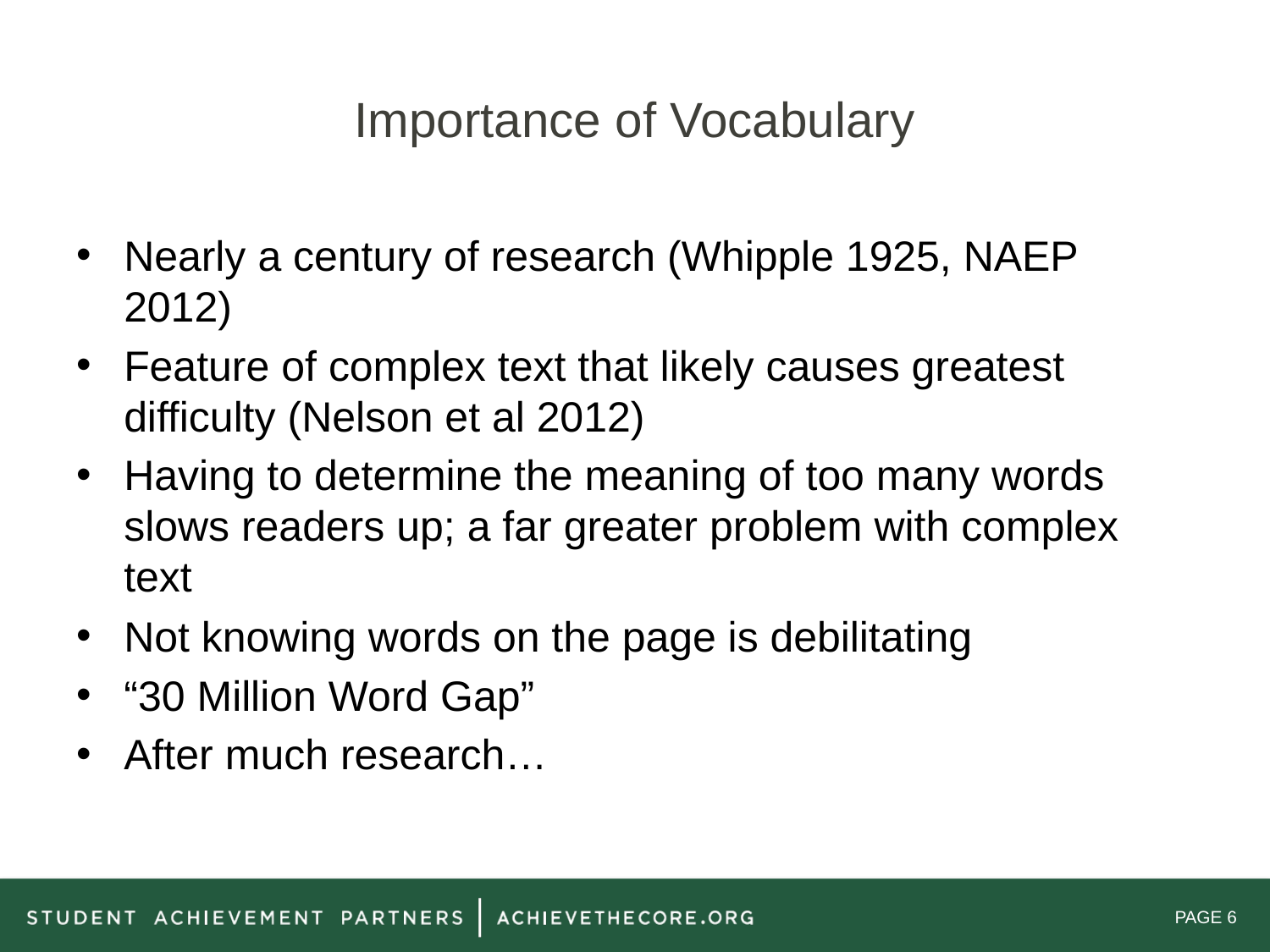

# Importance of Vocabulary
Nearly a century of research (Whipple 1925, NAEP 2012)
Feature of complex text that likely causes greatest difficulty (Nelson et al 2012)
Having to determine the meaning of too many words slows readers up; a far greater problem with complex text
Not knowing words on the page is debilitating
“30 Million Word Gap”
After much research…